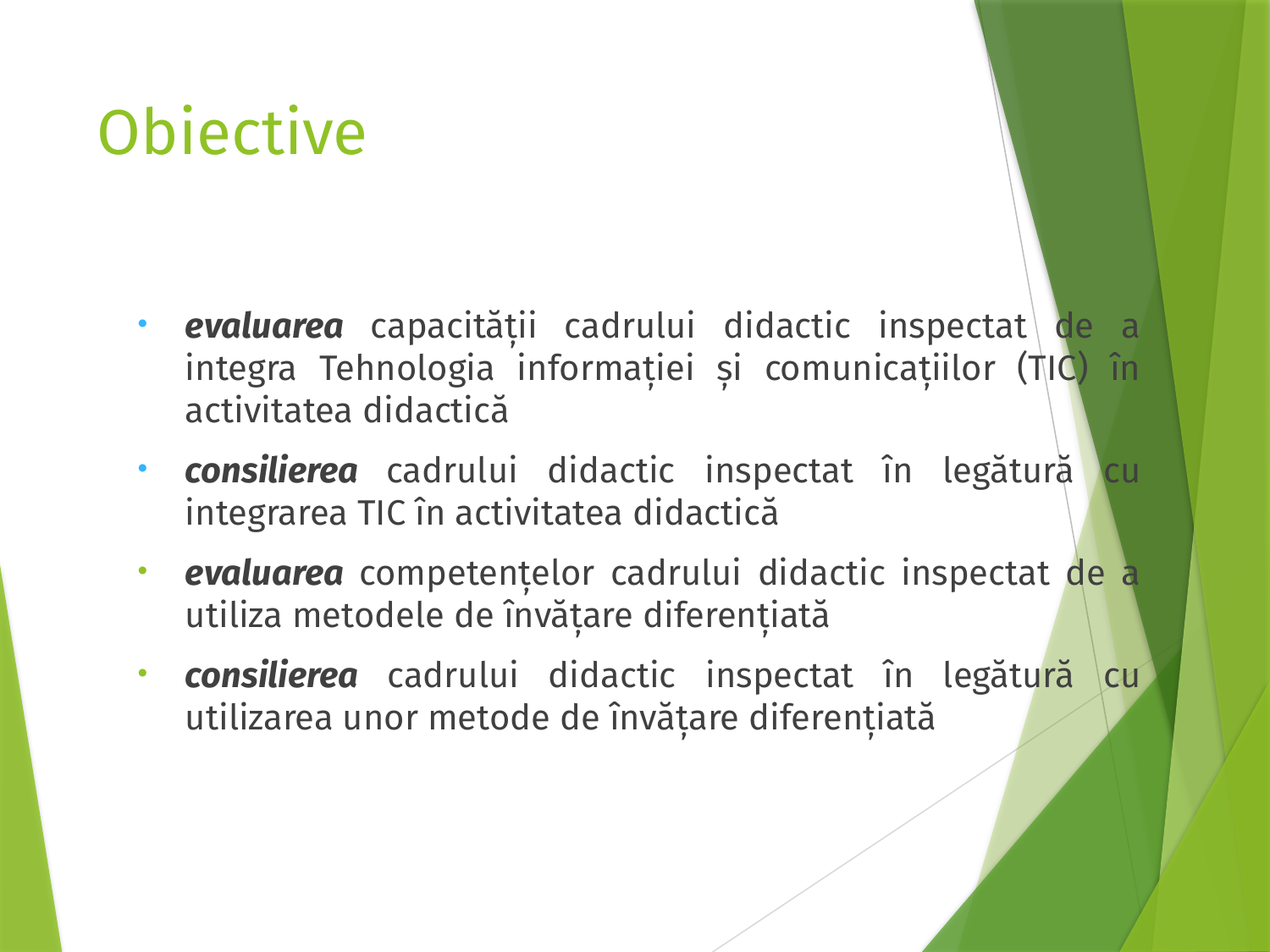

# Obiective
evaluarea capacității cadrului didactic inspectat de a integra Tehnologia informației și comunicațiilor (TIC) în activitatea didactică
consilierea cadrului didactic inspectat în legătură cu integrarea TIC în activitatea didactică
evaluarea competențelor cadrului didactic inspectat de a utiliza metodele de învățare diferențiată
consilierea cadrului didactic inspectat în legătură cu utilizarea unor metode de învățare diferențiată